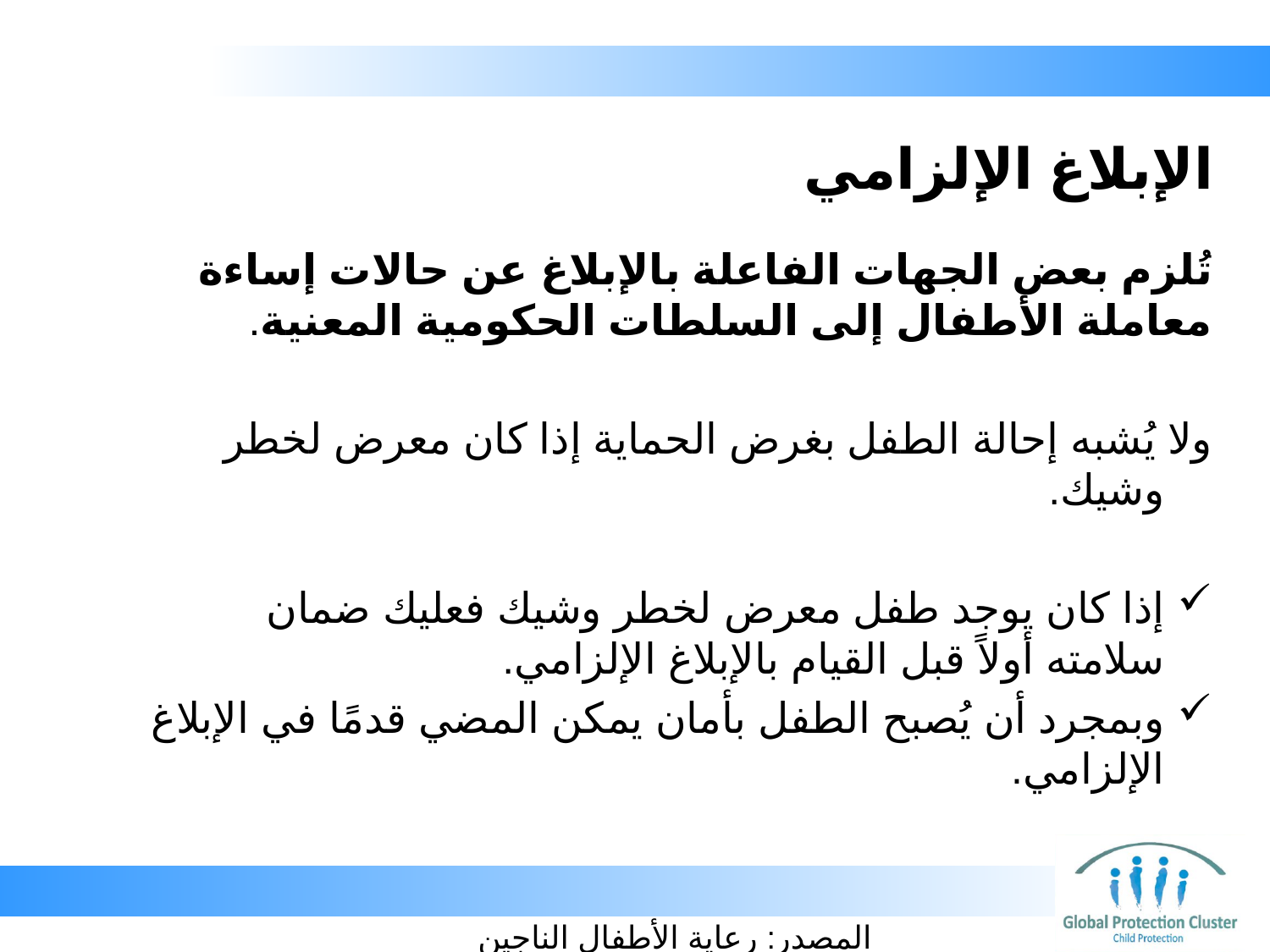

# الإبلاغ الإلزامي
تُلزم بعض الجهات الفاعلة بالإبلاغ عن حالات إساءة معاملة الأطفال إلى السلطات الحكومية المعنية.

ولا يُشبه إحالة الطفل بغرض الحماية إذا كان معرض لخطر وشيك.

إذا كان يوجد طفل معرض لخطر وشيك فعليك ضمان سلامته أولاً قبل القيام بالإبلاغ الإلزامي.
وبمجرد أن يُصبح الطفل بأمان يمكن المضي قدمًا في الإبلاغ الإلزامي.

المصدر: رعاية الأطفال الناجين